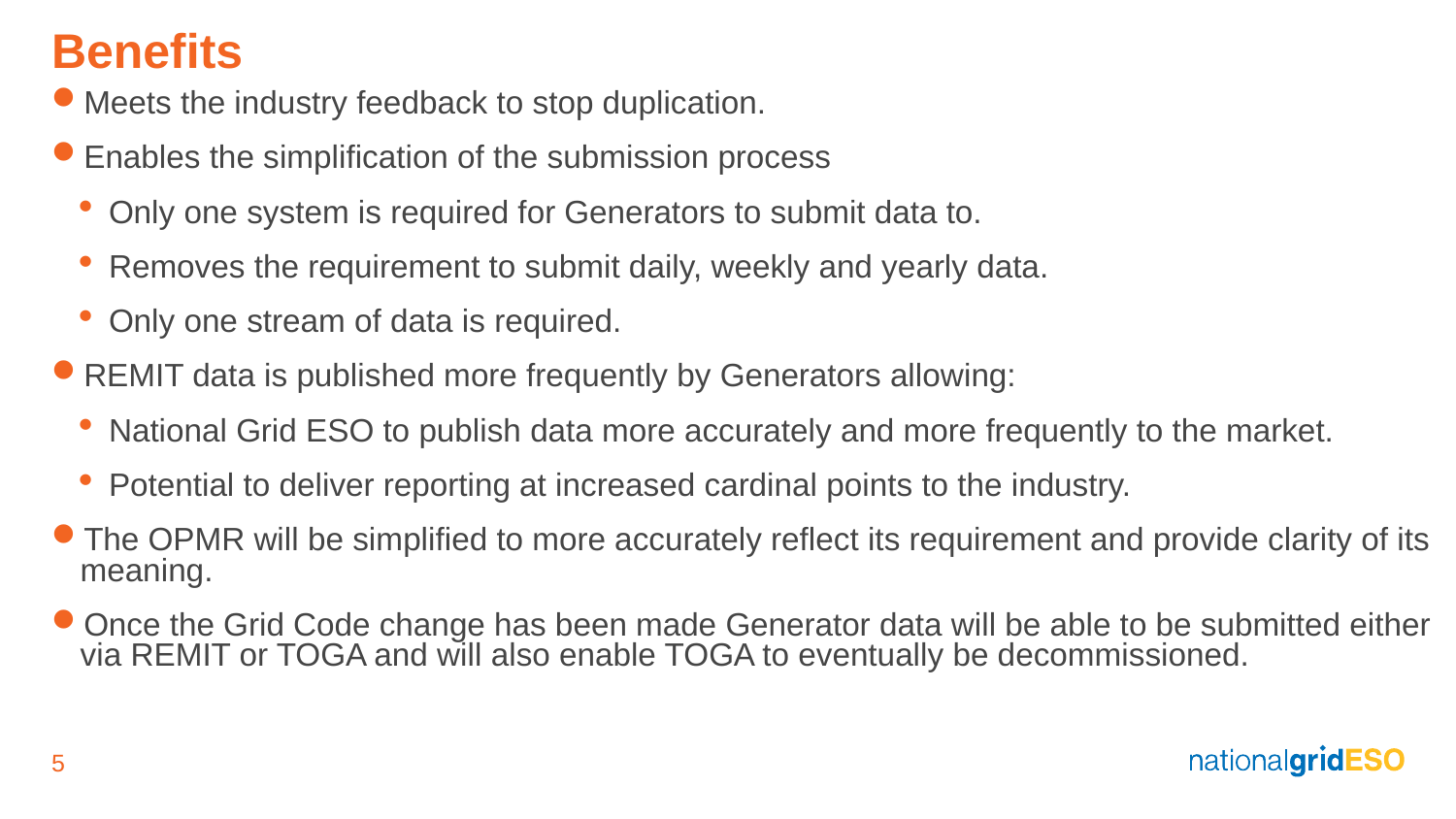

# Benefits
Meets the industry feedback to stop duplication.
Enables the simplification of the submission process
Only one system is required for Generators to submit data to.
Removes the requirement to submit daily, weekly and yearly data.
Only one stream of data is required.
REMIT data is published more frequently by Generators allowing:
National Grid ESO to publish data more accurately and more frequently to the market.
Potential to deliver reporting at increased cardinal points to the industry.
The OPMR will be simplified to more accurately reflect its requirement and provide clarity of its meaning.
Once the Grid Code change has been made Generator data will be able to be submitted either via REMIT or TOGA and will also enable TOGA to eventually be decommissioned.